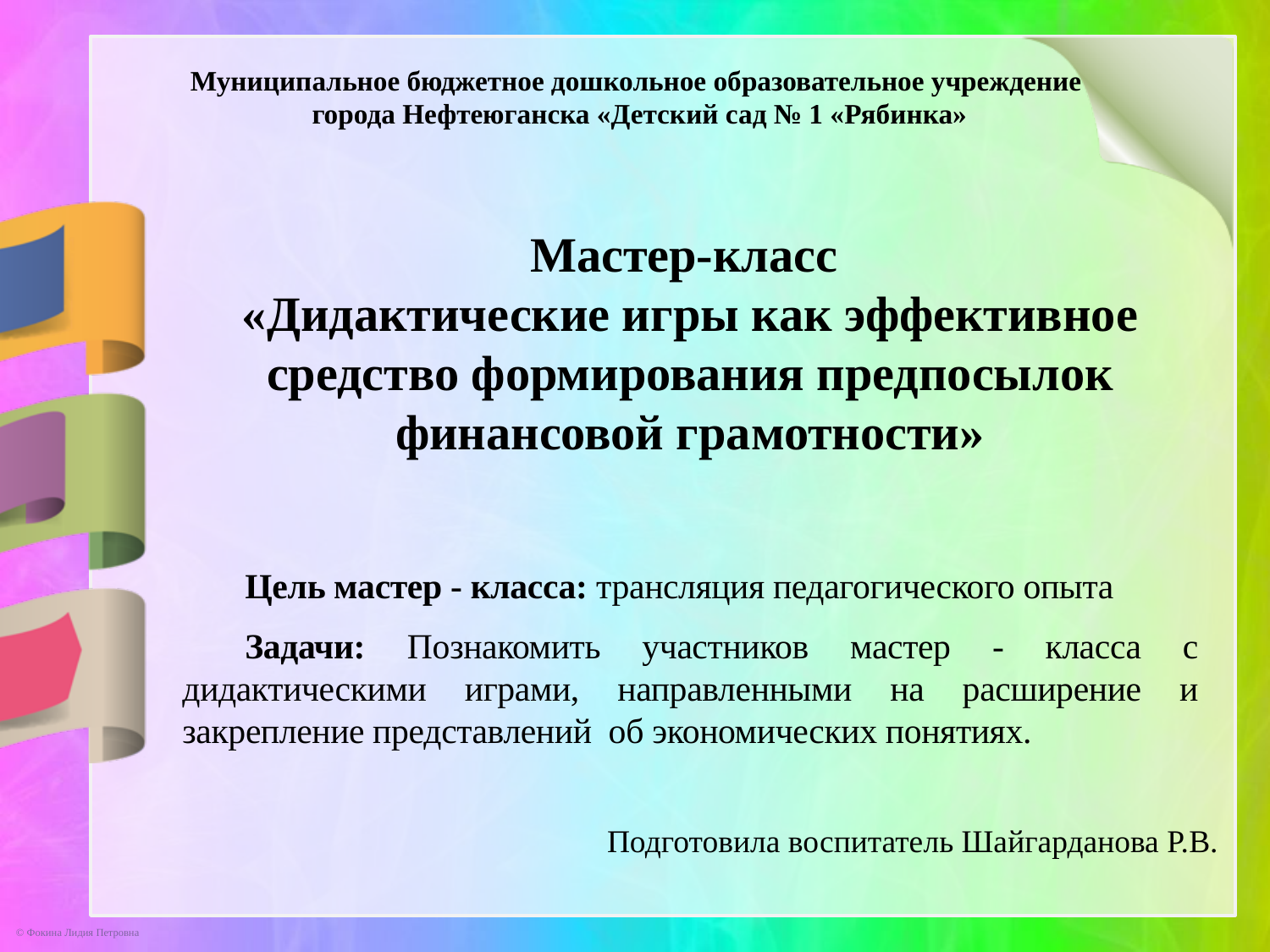

Муниципальное бюджетное дошкольное образовательное учреждение
города Нефтеюганска «Детский сад № 1 «Рябинка»
Мастер-класс
«Дидактические игры как эффективное средство формирования предпосылок финансовой грамотности»
Цель мастер - класса: трансляция педагогического опыта
Задачи: Познакомить участников мастер - класса с дидактическими играми, направленными на расширение и закрепление представлений  об экономических понятиях.
Подготовила воспитатель Шайгарданова Р.В.